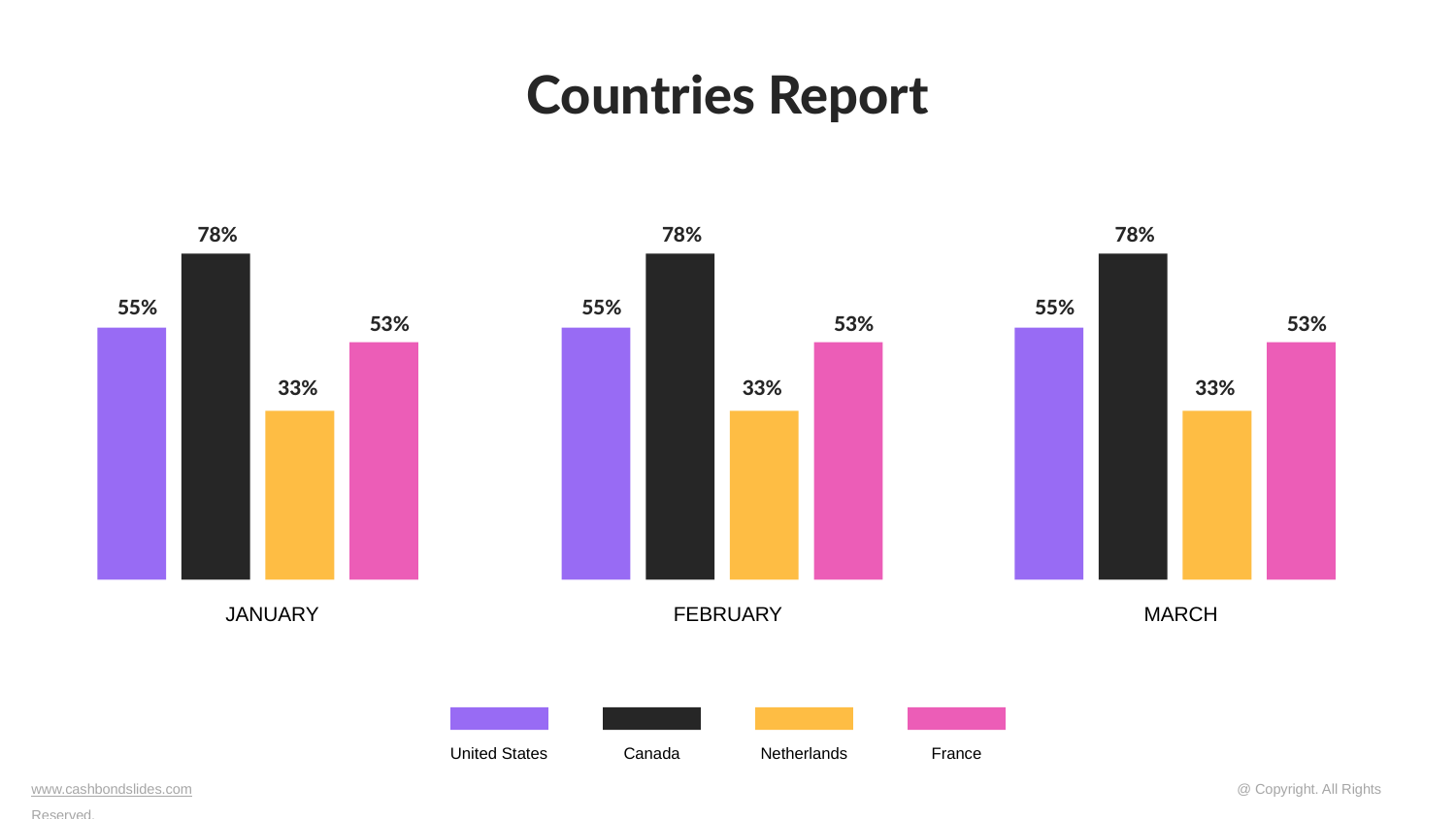

Countries Report
78%
55%
53%
33%

78%
55%
53%
33%

78%
55%
53%
33%

JANUARY
FEBRUARY
MARCH

United States

Canada

Netherlands

France
www.cashbondslides.com	                                                                                                			                                                @ Copyright. All Rights Reserved.